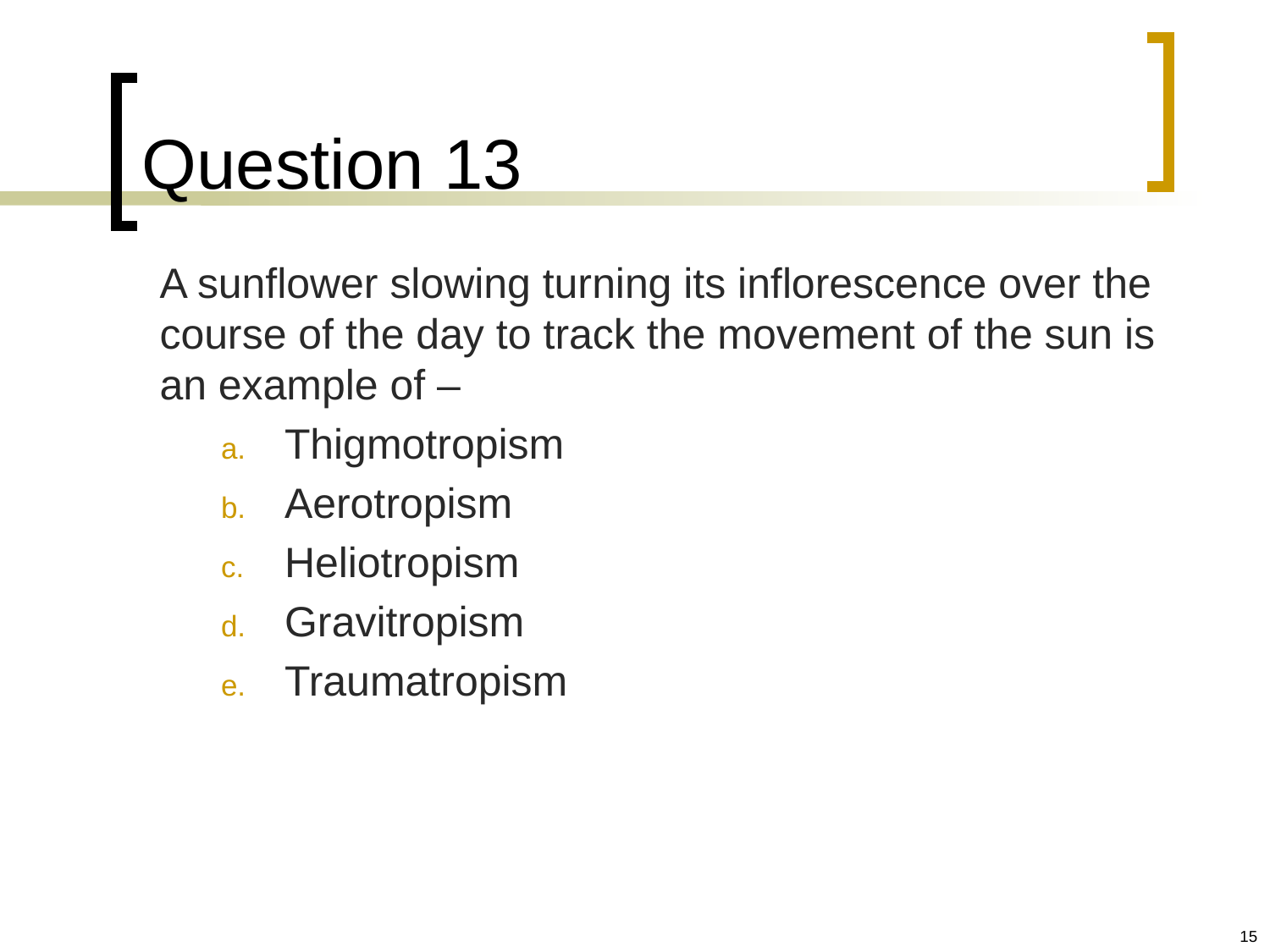

# Question 13

	A sunflower slowing turning its inflorescence over the course of the day to track the movement of the sun is an example of –
Thigmotropism
Aerotropism
Heliotropism
Gravitropism
Traumatropism